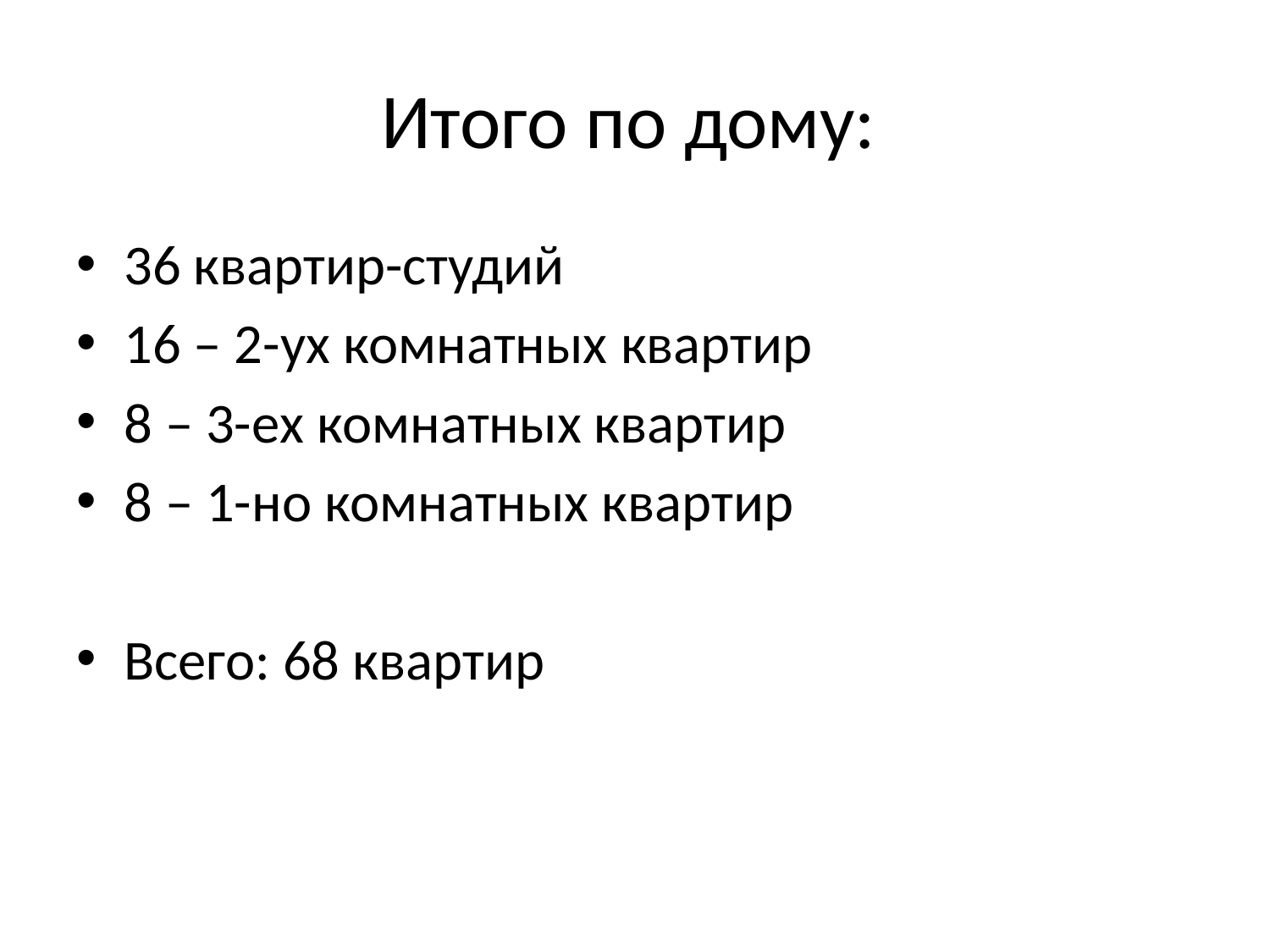

# Итого по дому:
36 квартир-студий
16 – 2-ух комнатных квартир
8 – 3-ех комнатных квартир
8 – 1-но комнатных квартир

Всего: 68 квартир